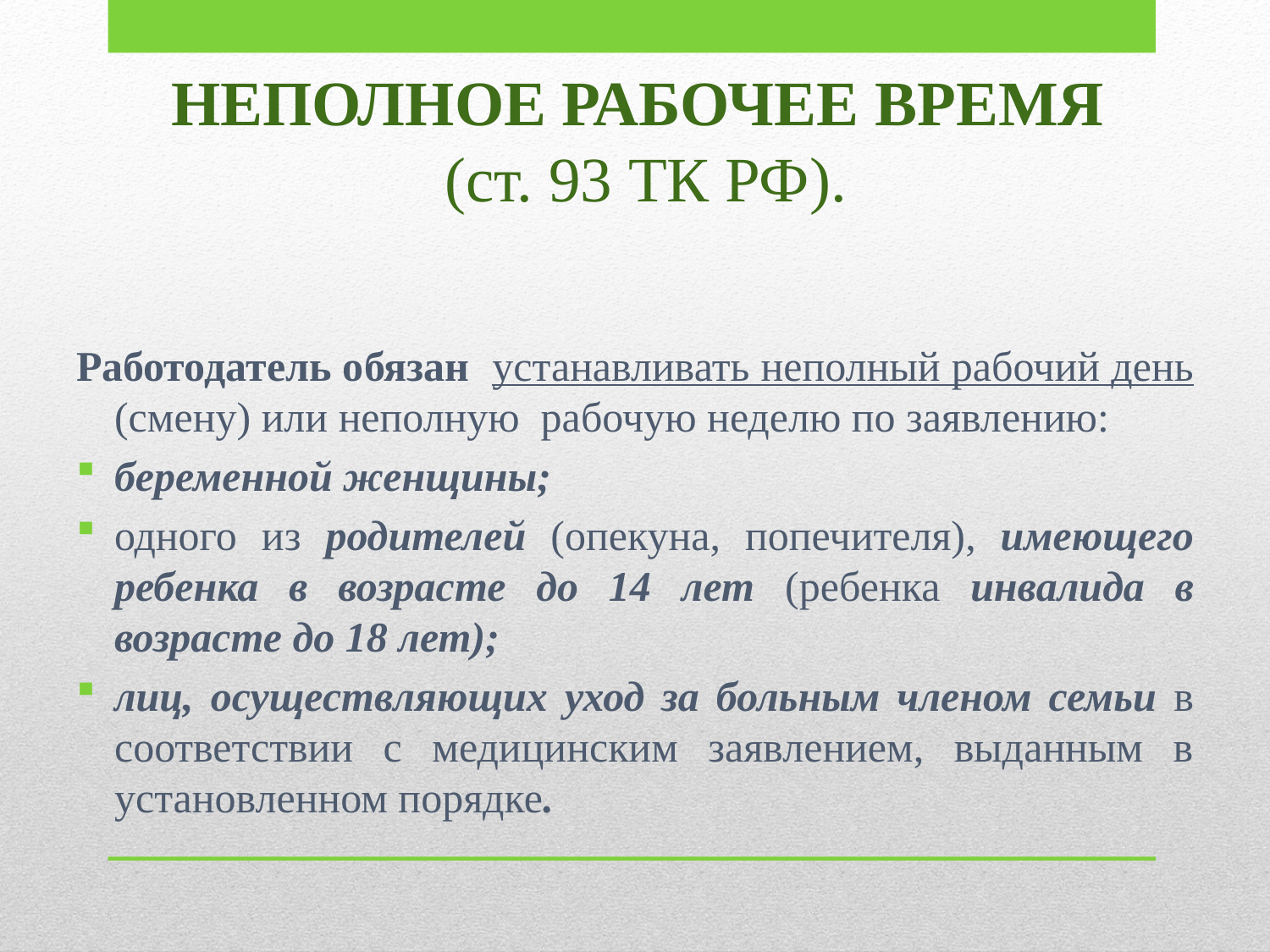

# НЕПОЛНОЕ РАБОЧЕЕ ВРЕМЯ (ст. 93 ТК РФ).
Работодатель обязан  устанавливать неполный рабочий день (смену) или неполную  рабочую неделю по заявлению:
беременной женщины;
одного из родителей (опекуна, попечителя), имеющего ребенка в возрасте до 14 лет (ребенка инвалида в возрасте до 18 лет);
лиц, осуществляющих уход за больным членом семьи в соответствии с медицинским заявлением, выданным в установленном порядке.